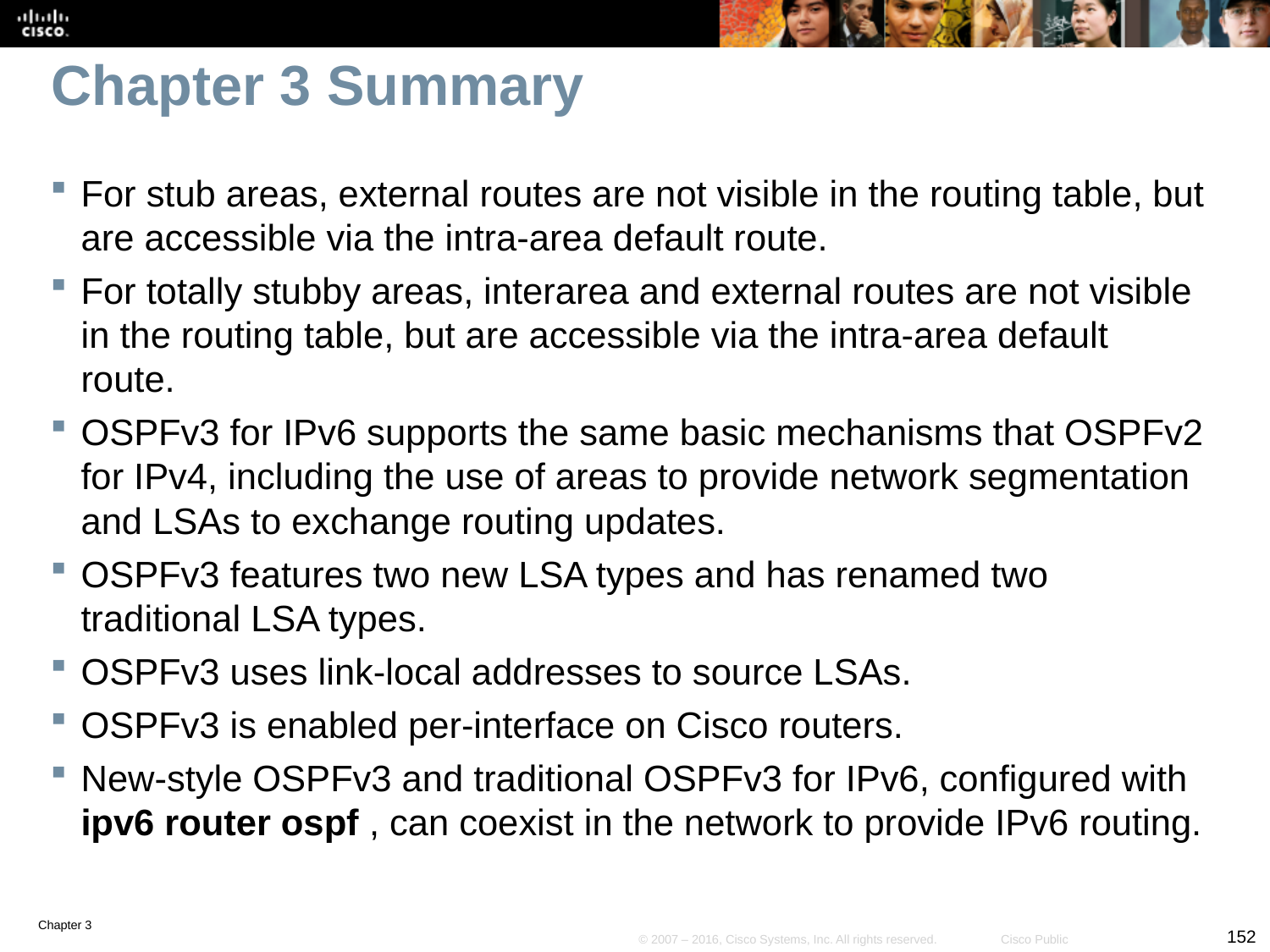

# Chapter 3 Summary
For stub areas, external routes are not visible in the routing table, but are accessible via the intra-area default route.
For totally stubby areas, interarea and external routes are not visible in the routing table, but are accessible via the intra-area default route.
OSPFv3 for IPv6 supports the same basic mechanisms that OSPFv2 for IPv4, including the use of areas to provide network segmentation and LSAs to exchange routing updates.
OSPFv3 features two new LSA types and has renamed two traditional LSA types.
OSPFv3 uses link-local addresses to source LSAs.
OSPFv3 is enabled per-interface on Cisco routers.
New-style OSPFv3 and traditional OSPFv3 for IPv6, configured with ipv6 router ospf , can coexist in the network to provide IPv6 routing.